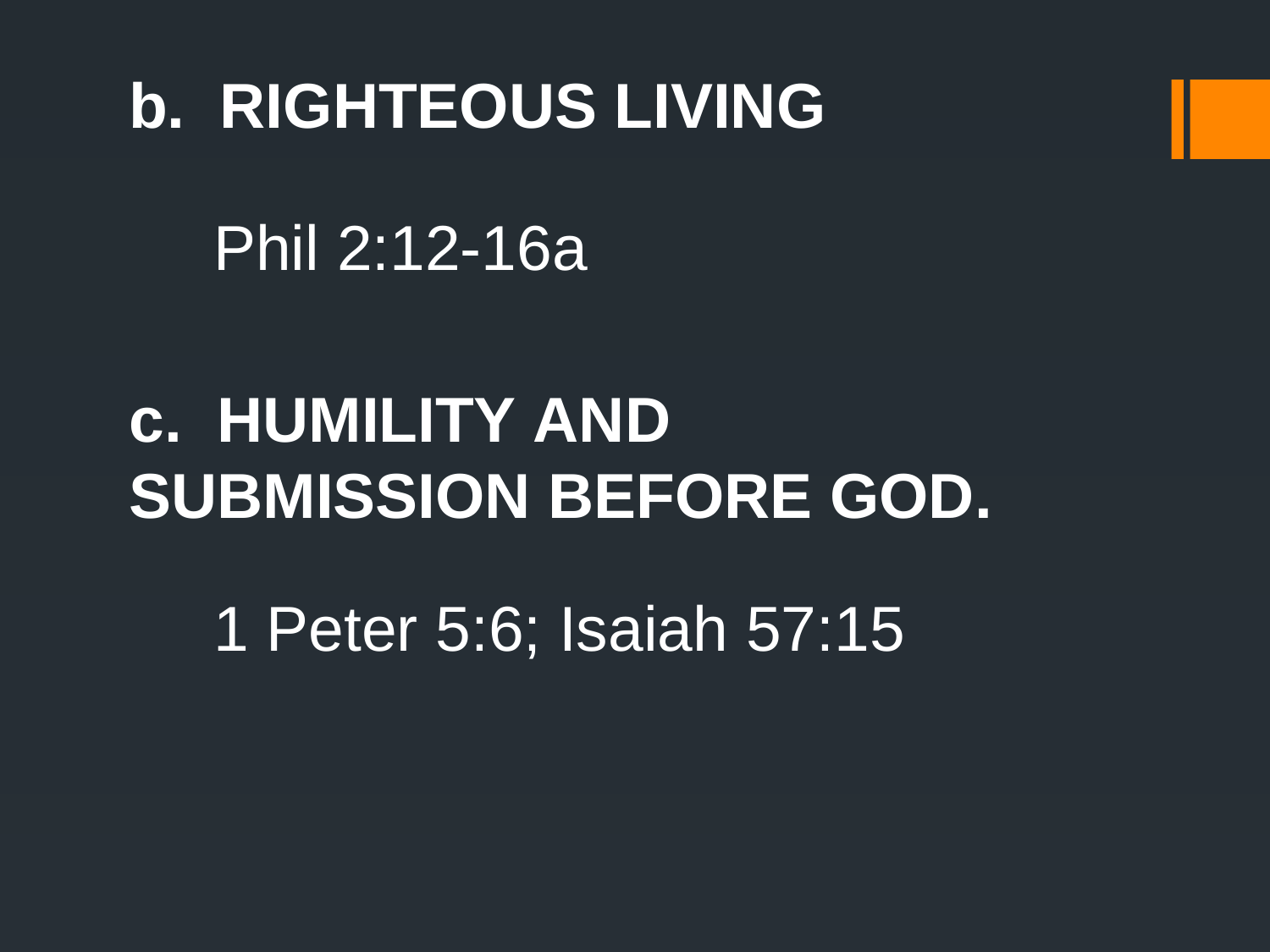

b.  RIGHTEOUS LIVING
Phil 2:12-16a
c.  HUMILITY AND SUBMISSION BEFORE GOD.
1 Peter 5:6; Isaiah 57:15